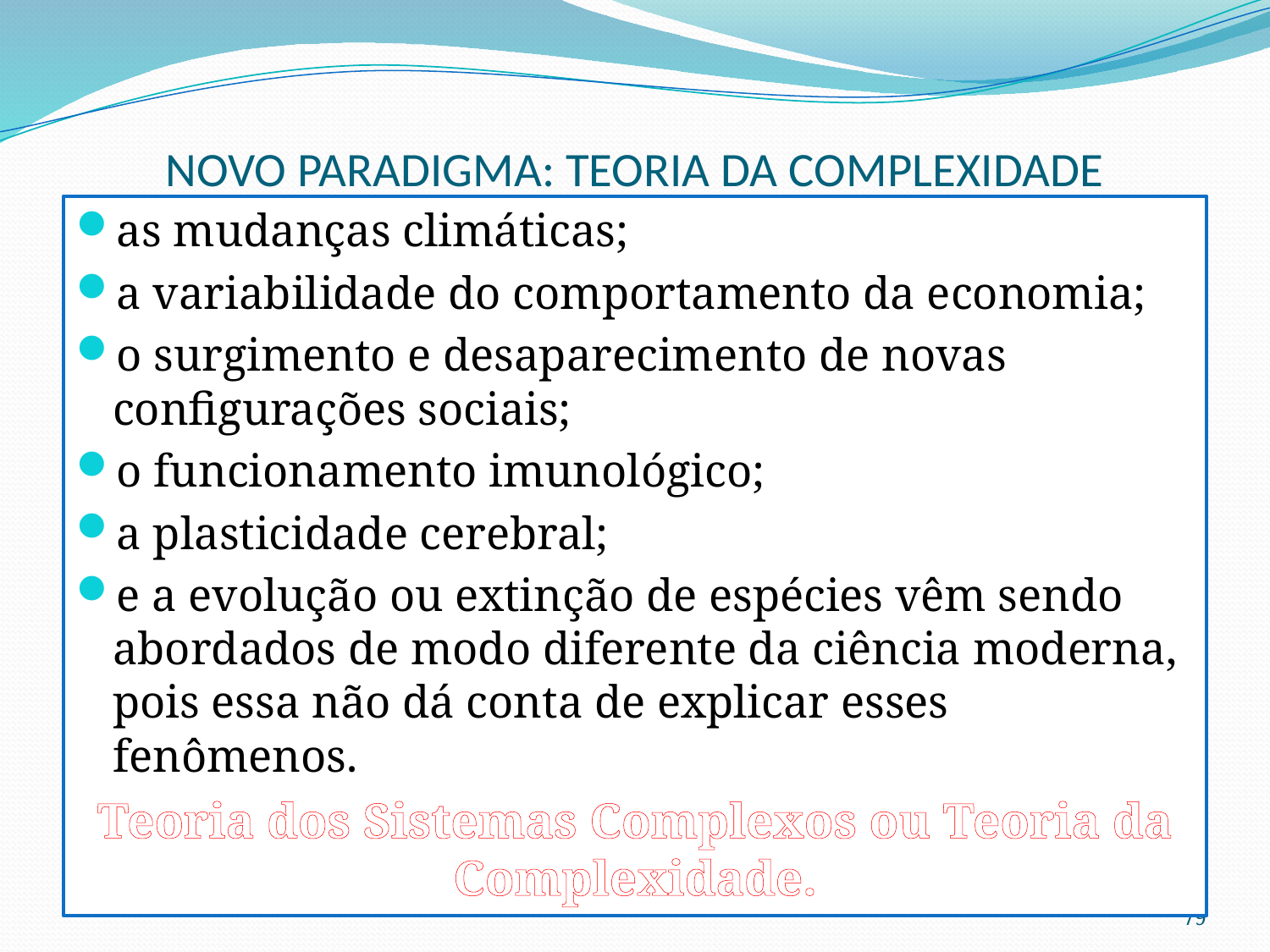

# NOVO PARADIGMA: TEORIA DA COMPLEXIDADE
as mudanças climáticas;
a variabilidade do comportamento da economia;
o surgimento e desaparecimento de novas configurações sociais;
o funcionamento imunológico;
a plasticidade cerebral;
e a evolução ou extinção de espécies vêm sendo abordados de modo diferente da ciência moderna, pois essa não dá conta de explicar esses fenômenos.
Teoria dos Sistemas Complexos ou Teoria da Complexidade.
79